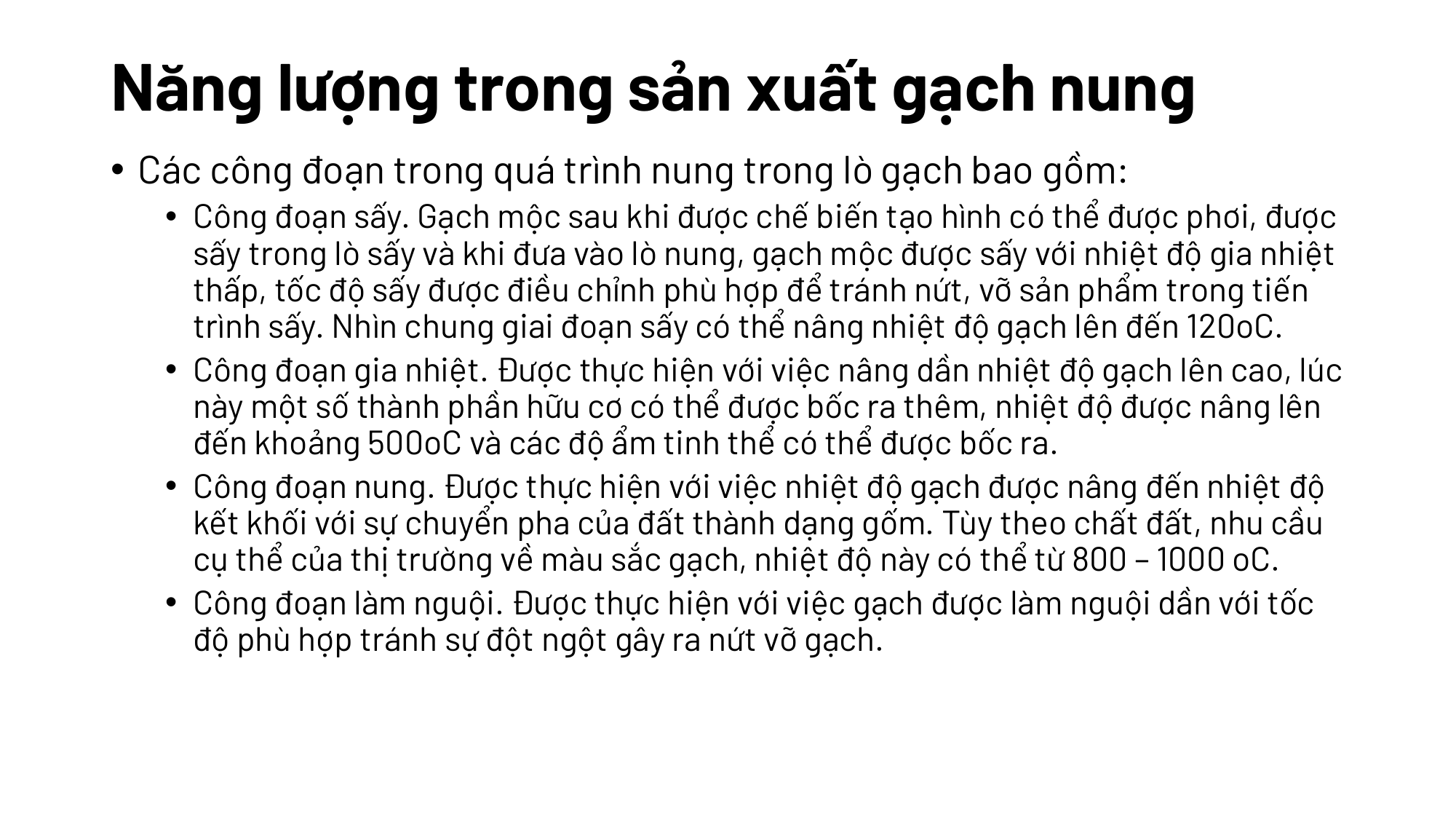

# Năng lượng trong sản xuất gạch nung
Các công đoạn trong quá trình nung trong lò gạch bao gồm:
Công đoạn sấy. Gạch mộc sau khi được chế biến tạo hình có thể được phơi, được sấy trong lò sấy và khi đưa vào lò nung, gạch mộc được sấy với nhiệt độ gia nhiệt thấp, tốc độ sấy được điều chỉnh phù hợp để tránh nứt, vỡ sản phẩm trong tiến trình sấy. Nhìn chung giai đoạn sấy có thể nâng nhiệt độ gạch lên đến 120oC.
Công đoạn gia nhiệt. Được thực hiện với việc nâng dần nhiệt độ gạch lên cao, lúc này một số thành phần hữu cơ có thể được bốc ra thêm, nhiệt độ được nâng lên đến khoảng 500oC và các độ ẩm tinh thể có thể được bốc ra.
Công đoạn nung. Được thực hiện với việc nhiệt độ gạch được nâng đến nhiệt độ kết khối với sự chuyển pha của đất thành dạng gốm. Tùy theo chất đất, nhu cầu cụ thể của thị trường về màu sắc gạch, nhiệt độ này có thể từ 800 – 1000 oC.
Công đoạn làm nguội. Được thực hiện với việc gạch được làm nguội dần với tốc độ phù hợp tránh sự đột ngột gây ra nứt vỡ gạch.